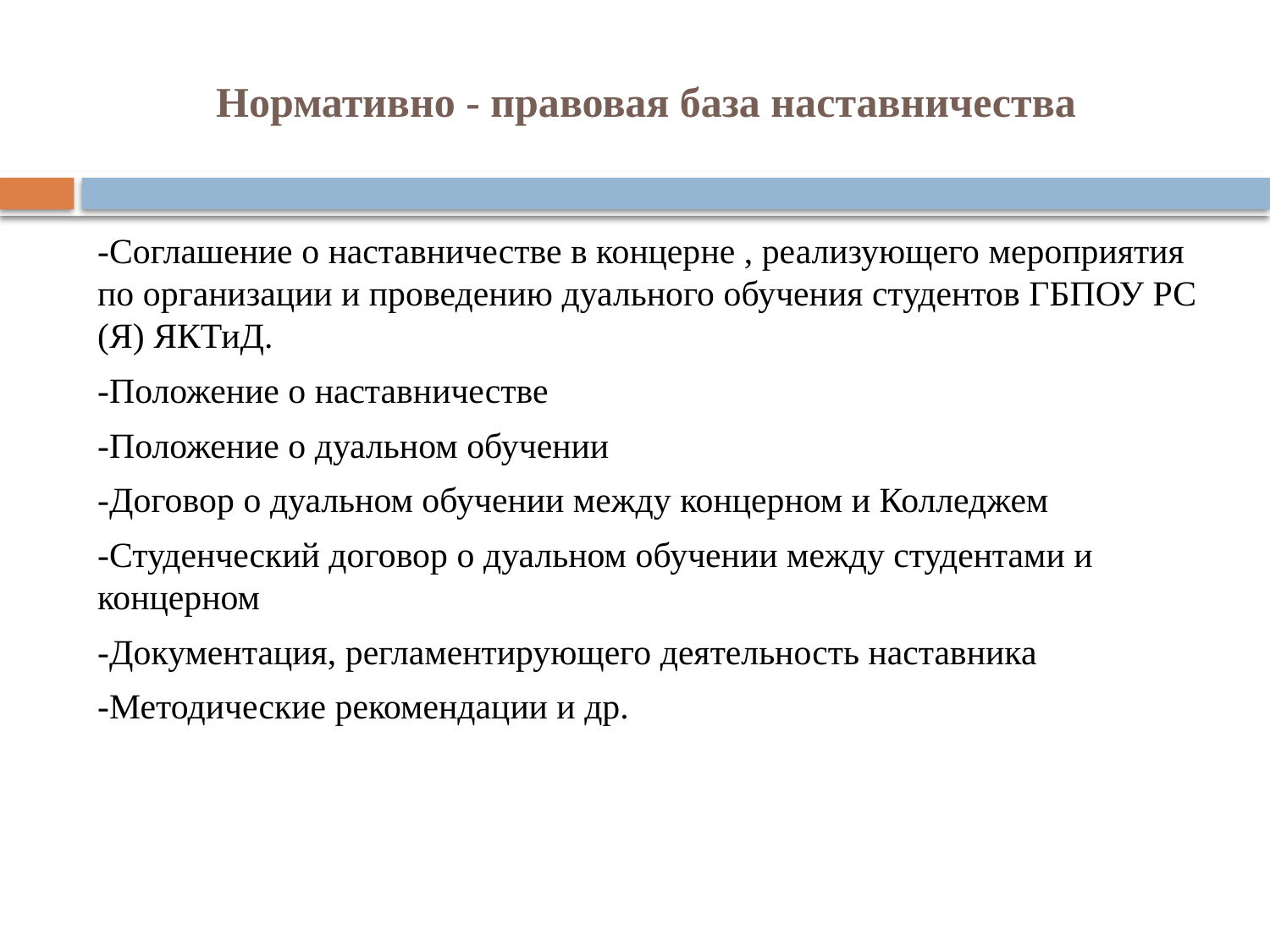

# Нормативно - правовая база наставничества
-Соглашение о наставничестве в концерне , реализующего мероприятия по организации и проведению дуального обучения студентов ГБПОУ РС (Я) ЯКТиД.
-Положение о наставничестве
-Положение о дуальном обучении
-Договор о дуальном обучении между концерном и Колледжем
-Студенческий договор о дуальном обучении между студентами и концерном
-Документация, регламентирующего деятельность наставника
-Методические рекомендации и др.